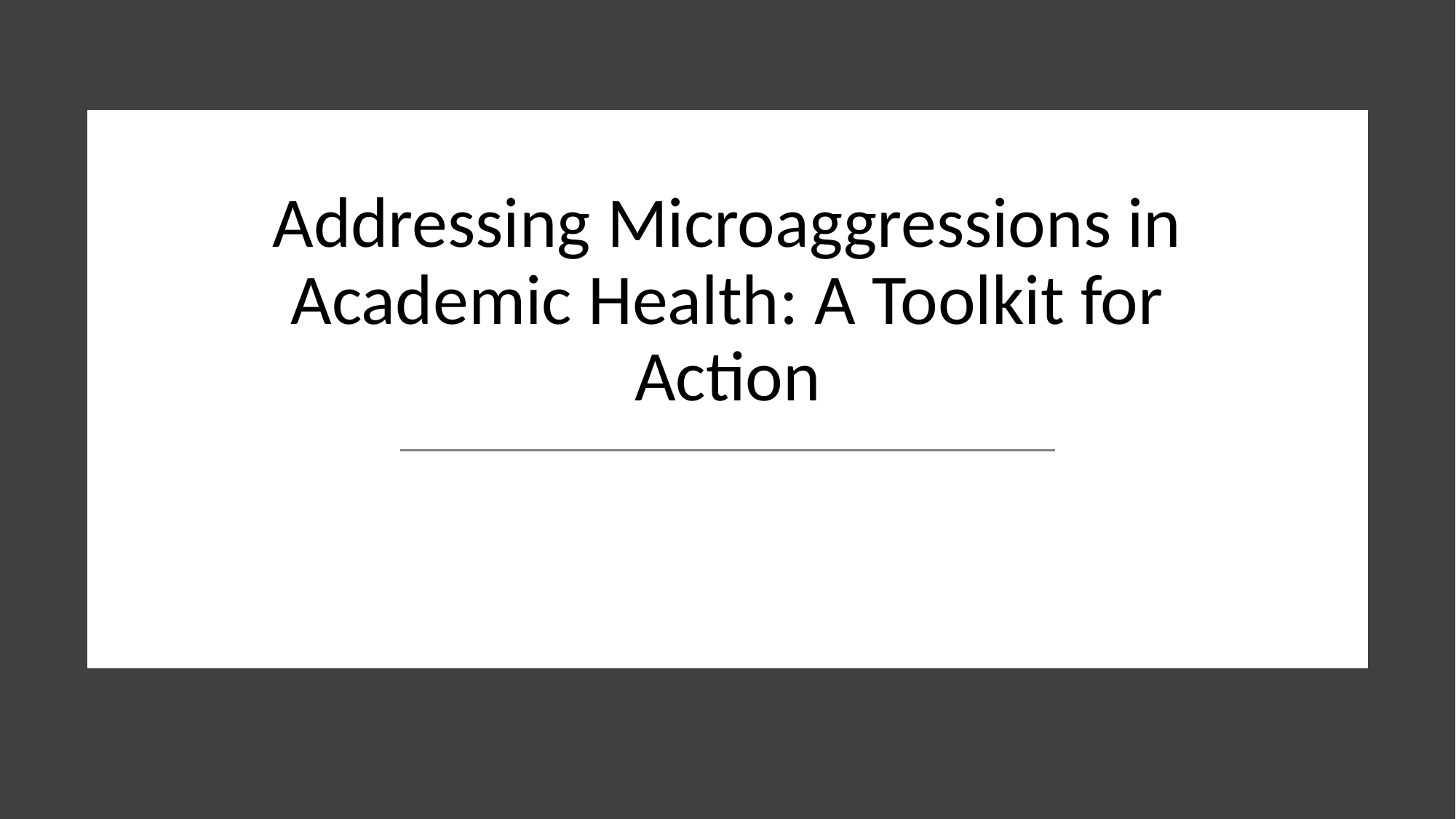

# Addressing Microaggressions in Academic Health: A Toolkit for Action